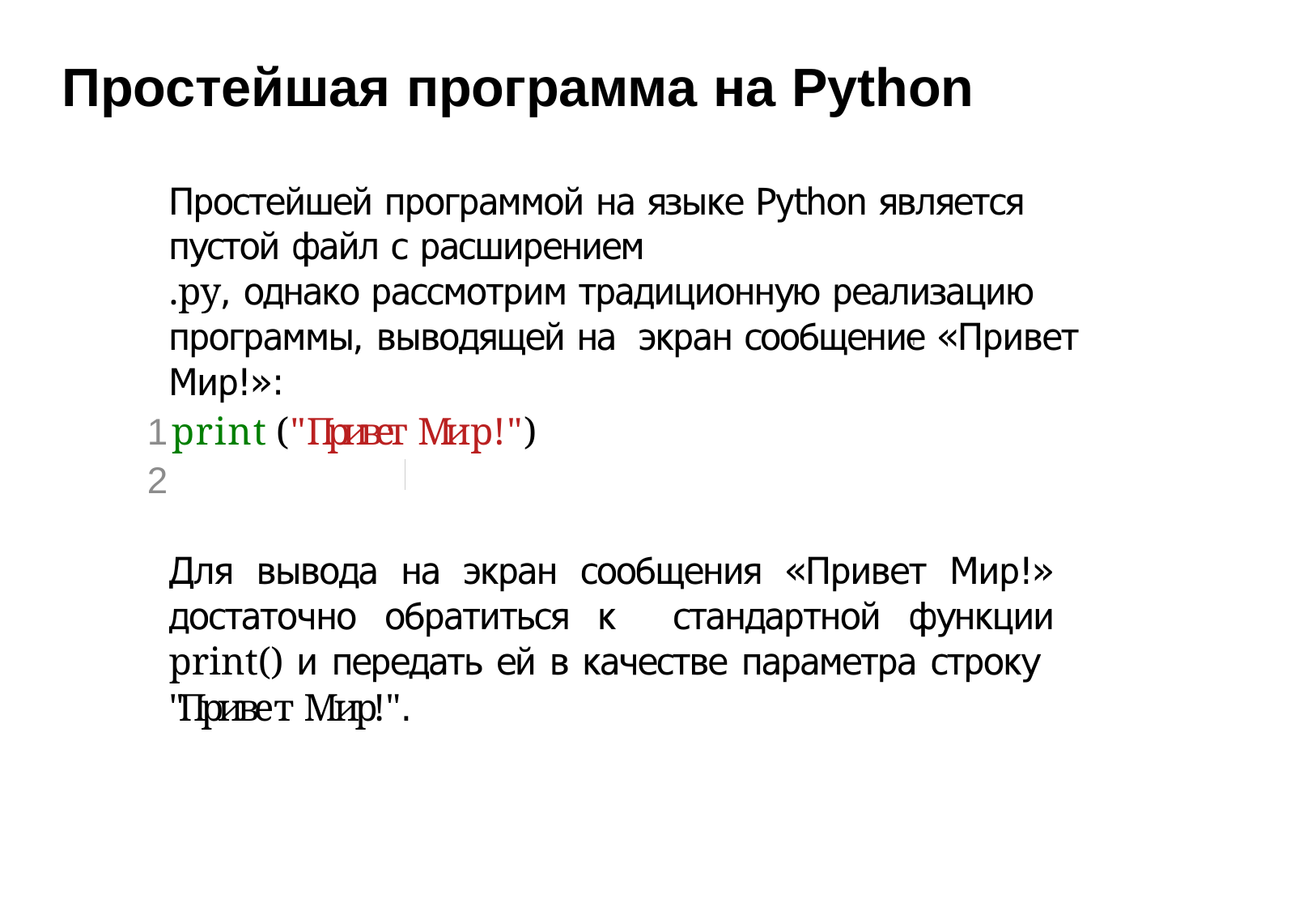

# Простейшая программа на Python
Простейшей программой на языке Python является пустой файл с расширением
.py, однако рассмотрим традиционную реализацию программы, выводящей на  экран сообщение «Привет Мир!»:
1	print ("Привет Мир!")
2

Для вывода на экран сообщения «Привет Мир!» достаточно обратиться к  стандартной функции print() и передать ей в качестве параметра строку  "Привет Мир!".
11